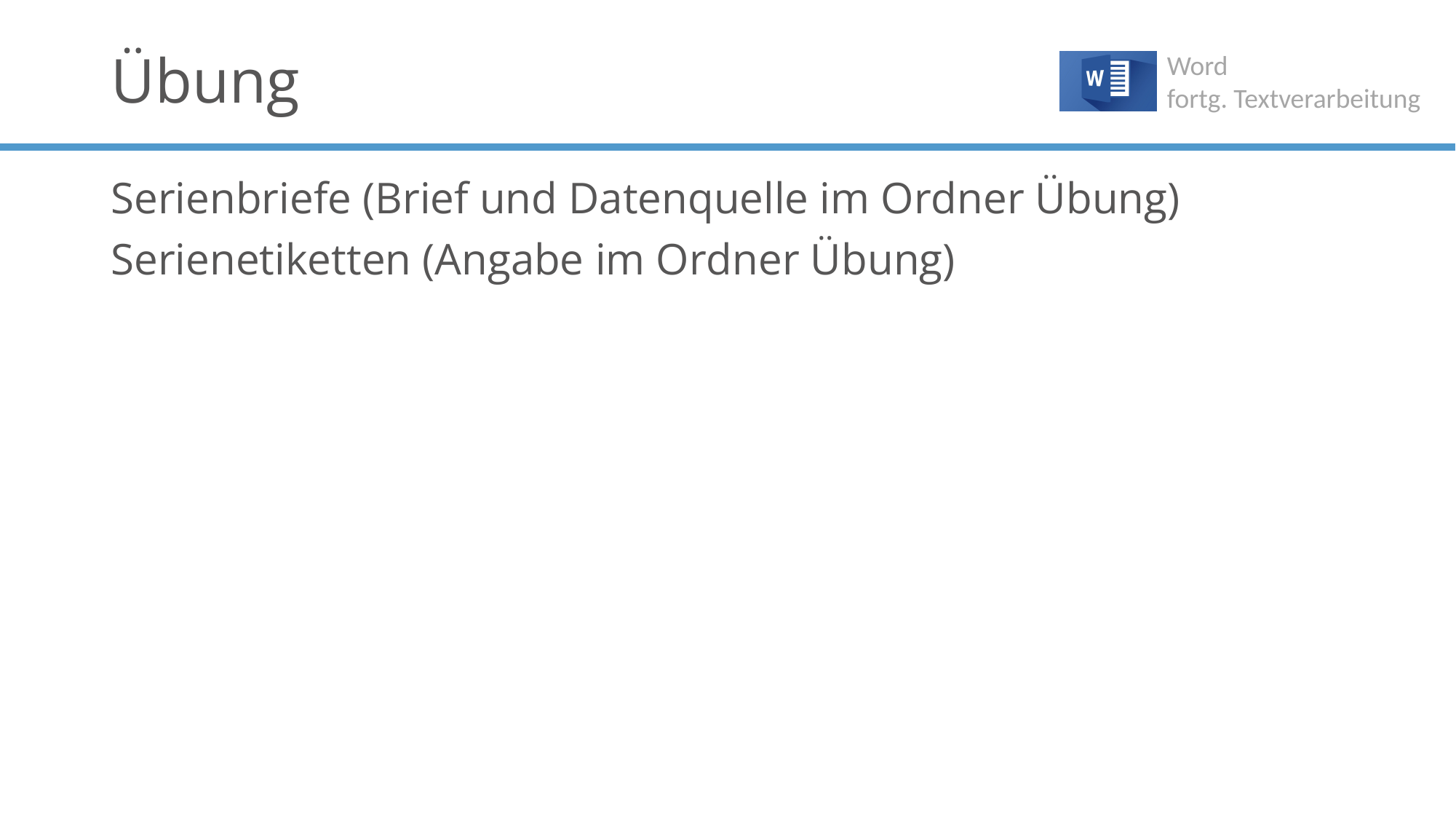

# Übung
Serienbriefe (Brief und Datenquelle im Ordner Übung)
Serienetiketten (Angabe im Ordner Übung)